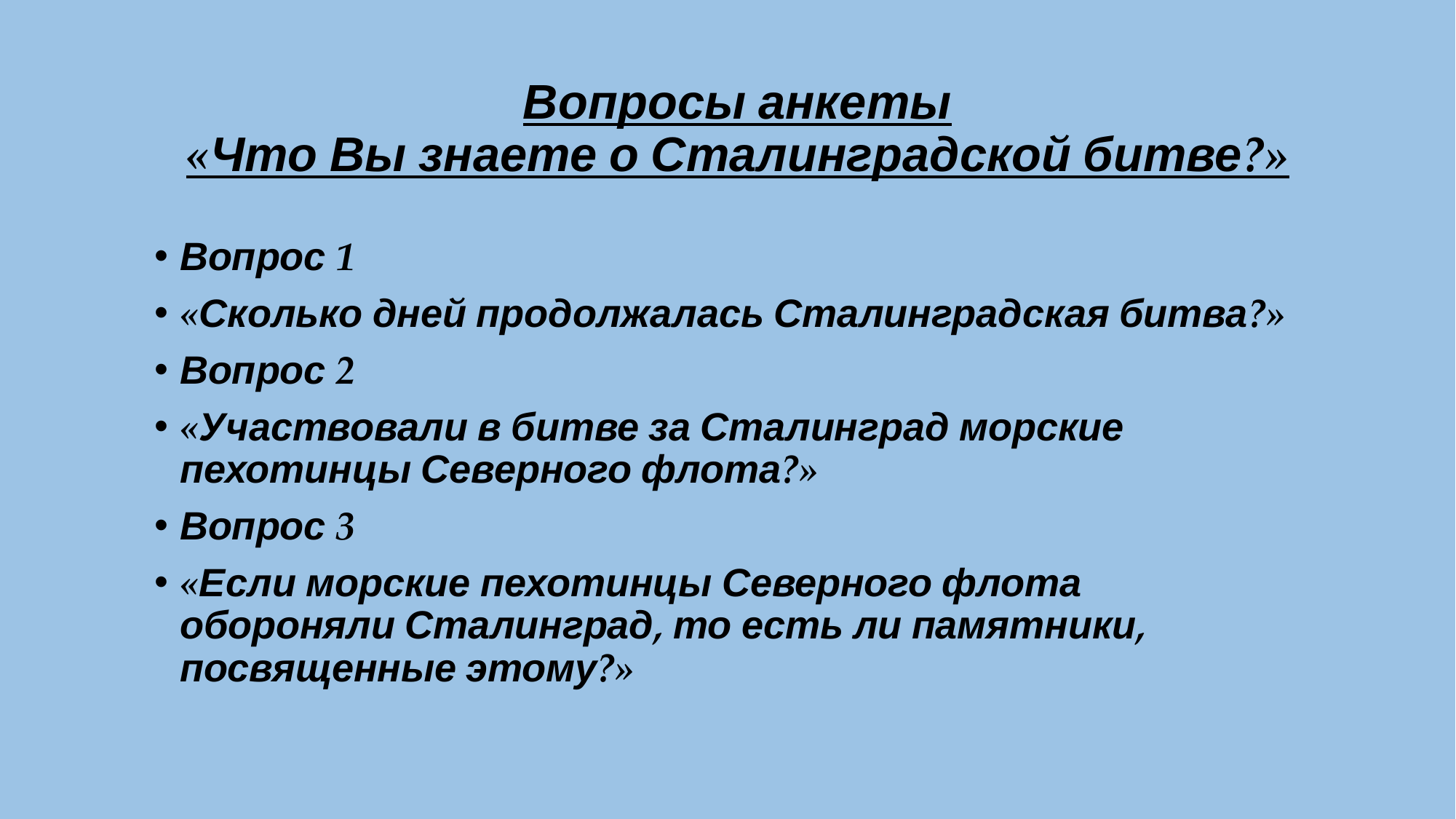

# Вопросы анкеты «Что Вы знаете о Сталинградской битве?»

Вопрос 1
«Сколько дней продолжалась Сталинградская битва?»
Вопрос 2
«Участвовали в битве за Сталинград морские пехотинцы Северного флота?»
Вопрос 3
«Если морские пехотинцы Северного флота обороняли Сталинград, то есть ли памятники, посвященные этому?»